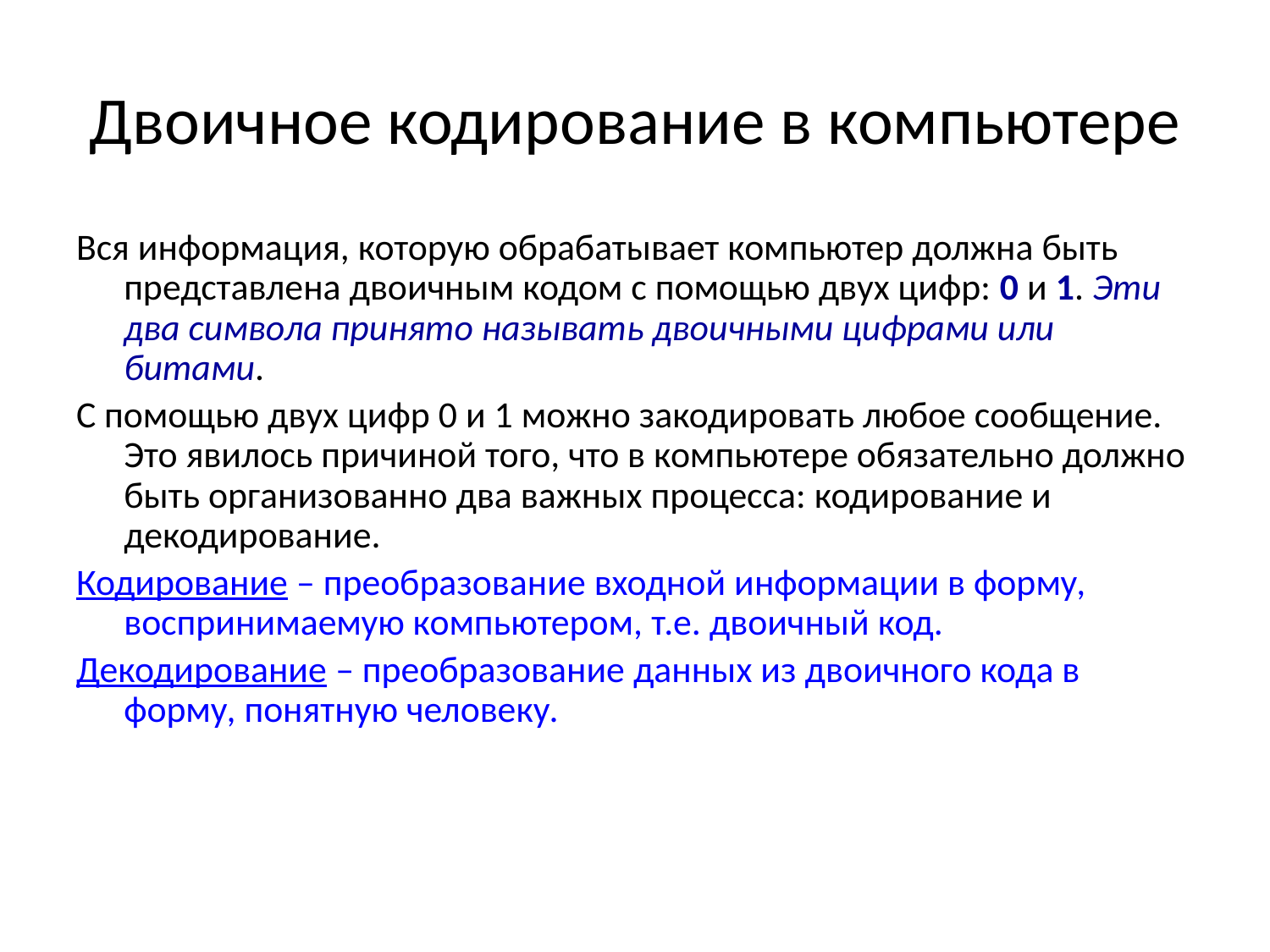

# Двоичное кодирование в компьютере
Вся информация, которую обрабатывает компьютер должна быть представлена двоичным кодом с помощью двух цифр: 0 и 1. Эти два символа принято называть двоичными цифрами или битами.
С помощью двух цифр 0 и 1 можно закодировать любое сообщение. Это явилось причиной того, что в компьютере обязательно должно быть организованно два важных процесса: кодирование и декодирование.
Кодирование – преобразование входной информации в форму, воспринимаемую компьютером, т.е. двоичный код.
Декодирование – преобразование данных из двоичного кода в форму, понятную человеку.